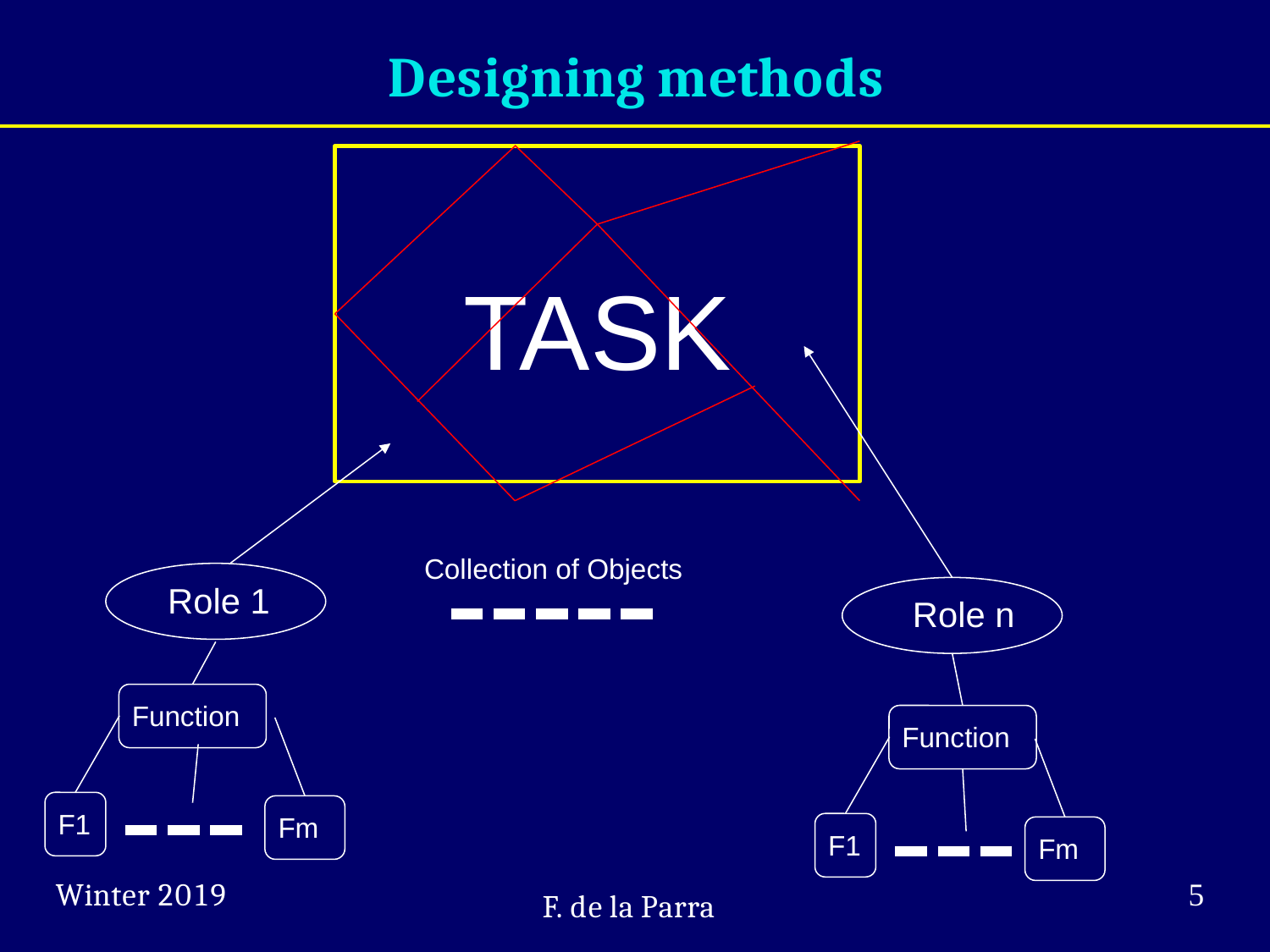

# Designing methods

TASK

Collection of Objects

Role 1

Role n

Function

Function

F1

Fm

F1

Fm
Winter 2019
5
F. de la Parra